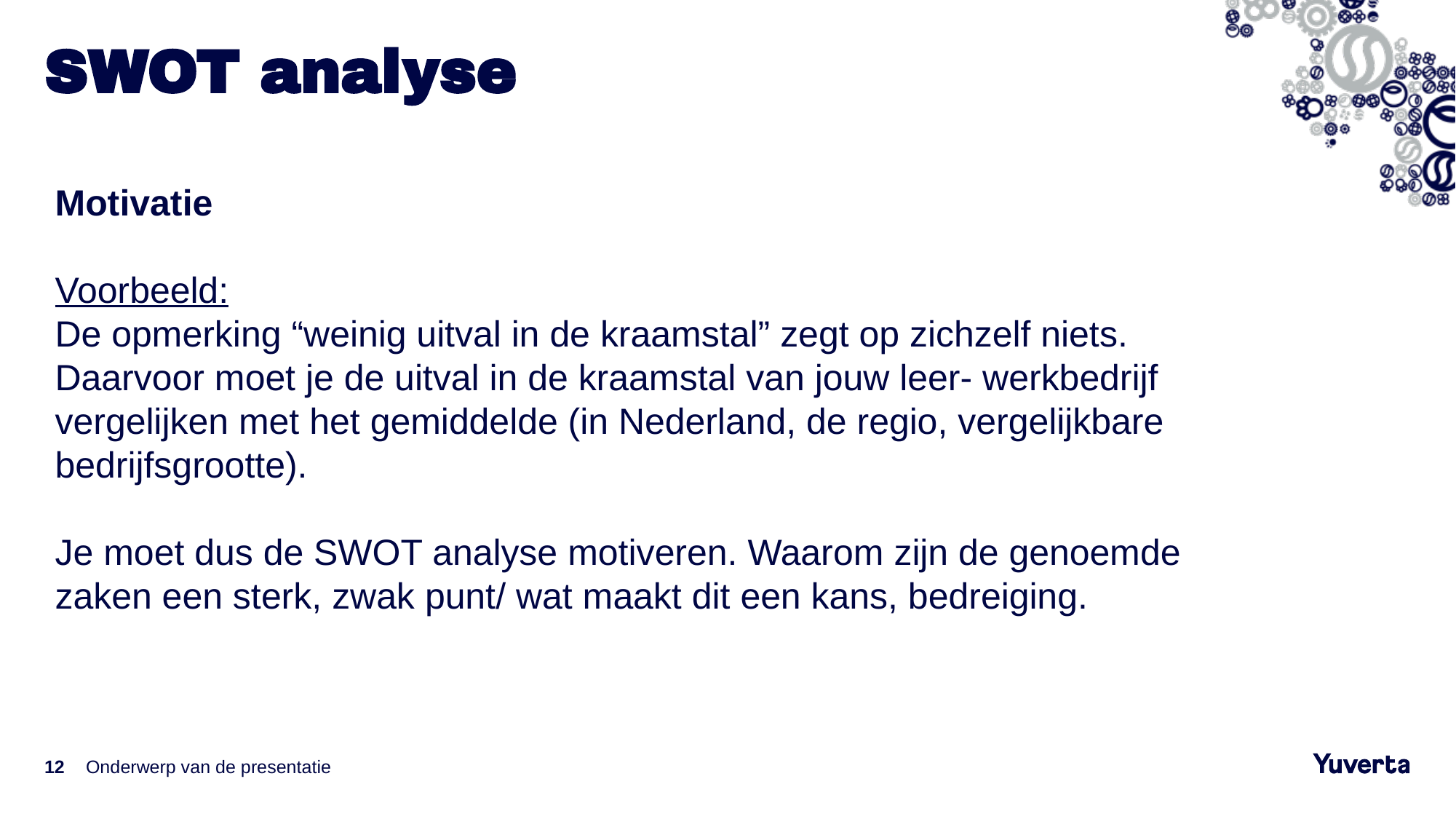

# SWOT analyse
Motivatie

Voorbeeld:
De opmerking “weinig uitval in de kraamstal” zegt op zichzelf niets. Daarvoor moet je de uitval in de kraamstal van jouw leer- werkbedrijf vergelijken met het gemiddelde (in Nederland, de regio, vergelijkbare bedrijfsgrootte).

Je moet dus de SWOT analyse motiveren. Waarom zijn de genoemde zaken een sterk, zwak punt/ wat maakt dit een kans, bedreiging.
12
Onderwerp van de presentatie
28-2-2023